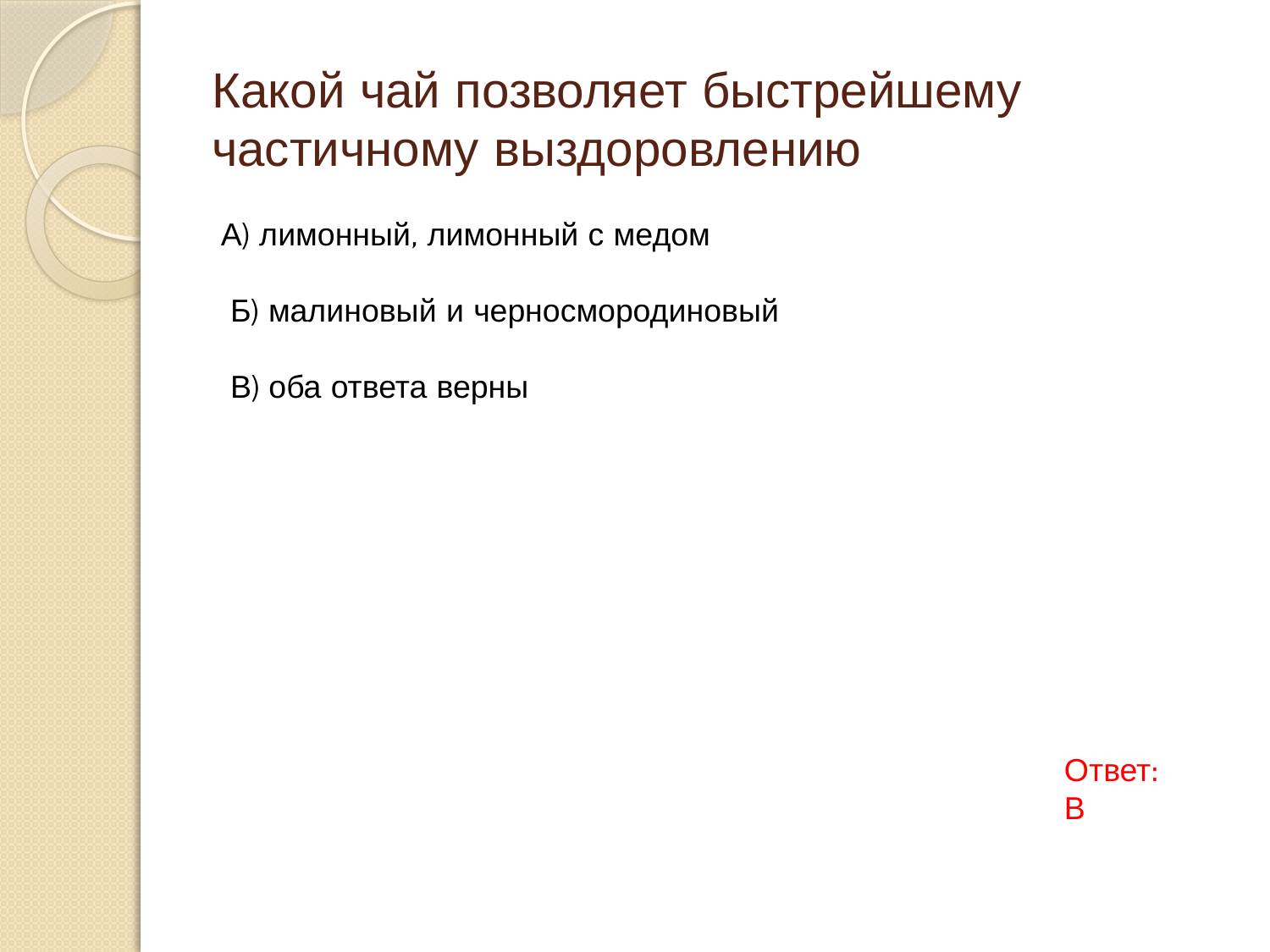

# Какой чай позволяет быстрейшему частичному выздоровлению
А) лимонный, лимонный с медом

 Б) малиновый и черносмородиновый

 В) оба ответа верны
Ответ: В